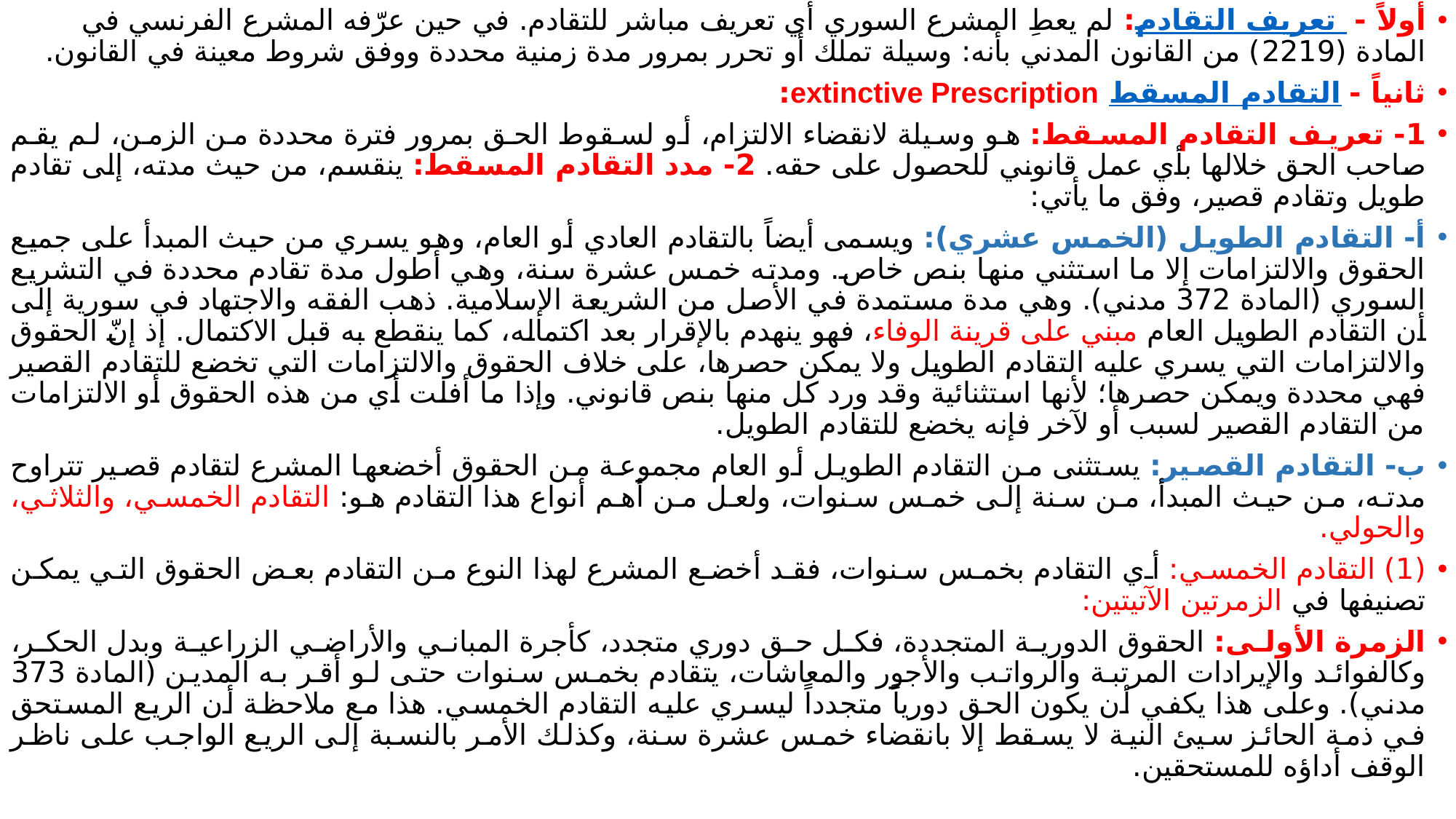

أولاً - تعريف التقادم : لم يعطِ المشرع السوري أي تعريف مباشر للتقادم. في حين عرّفه المشرع الفرنسي في المادة (2219) من القانون المدني بأنه: وسيلة تملك أو تحرر بمرور مدة زمنية محددة ووفق شروط معينة في القانون.
ثانياً - التقادم المسقط extinctive Prescription:
1- تعريف التقادم المسقط: هو وسيلة لانقضاء الالتزام، أو لسقوط الحق بمرور فترة محددة من الزمن، لم يقم صاحب الحق خلالها بأي عمل قانوني للحصول على حقه. 2- مدد التقادم المسقط: ينقسم، من حيث مدته، إلى تقادم طويل وتقادم قصير، وفق ما يأتي:
أ- التقادم الطويل (الخمس عشري): ويسمى أيضاً بالتقادم العادي أو العام، وهو يسري من حيث المبدأ على جميع الحقوق والالتزامات إلا ما استثني منها بنص خاص. ومدته خمس عشرة سنة، وهي أطول مدة تقادم محددة في التشريع السوري (المادة 372 مدني). وهي مدة مستمدة في الأصل من الشريعة الإسلامية. ذهب الفقه والاجتهاد في سورية إلى أن التقادم الطويل العام مبني على قرينة الوفاء، فهو ينهدم بالإقرار بعد اكتماله، كما ينقطع به قبل الاكتمال. إذ إنّ الحقوق والالتزامات التي يسري عليه التقادم الطويل ولا يمكن حصرها، على خلاف الحقوق والالتزامات التي تخضع للتقادم القصير فهي محددة ويمكن حصرها؛ لأنها استثنائية وقد ورد كل منها بنص قانوني. وإذا ما أفلت أي من هذه الحقوق أو الالتزامات من التقادم القصير لسبب أو لآخر فإنه يخضع للتقادم الطويل.
ب- التقادم القصير: يستثنى من التقادم الطويل أو العام مجموعة من الحقوق أخضعها المشرع لتقادم قصير تتراوح مدته، من حيث المبدأ، من سنة إلى خمس سنوات، ولعل من أهم أنواع هذا التقادم هو: التقادم الخمسي، والثلاثي، والحولي.
(1) التقادم الخمسي: أي التقادم بخمس سنوات، فقد أخضع المشرع لهذا النوع من التقادم بعض الحقوق التي يمكن تصنيفها في الزمرتين الآتيتين:
الزمرة الأولى: الحقوق الدورية المتجددة، فكل حق دوري متجدد، كأجرة المباني والأراضي الزراعية وبدل الحكر، وكالفوائد والإيرادات المرتبة والرواتب والأجور والمعاشات، يتقادم بخمس سنوات حتى لو أقر به المدين (المادة 373 مدني). وعلى هذا يكفي أن يكون الحق دورياً متجدداً ليسري عليه التقادم الخمسي. هذا مع ملاحظة أن الريع المستحق في ذمة الحائز سيئ النية لا يسقط إلا بانقضاء خمس عشرة سنة، وكذلك الأمر بالنسبة إلى الريع الواجب على ناظر الوقف أداؤه للمستحقين.

#